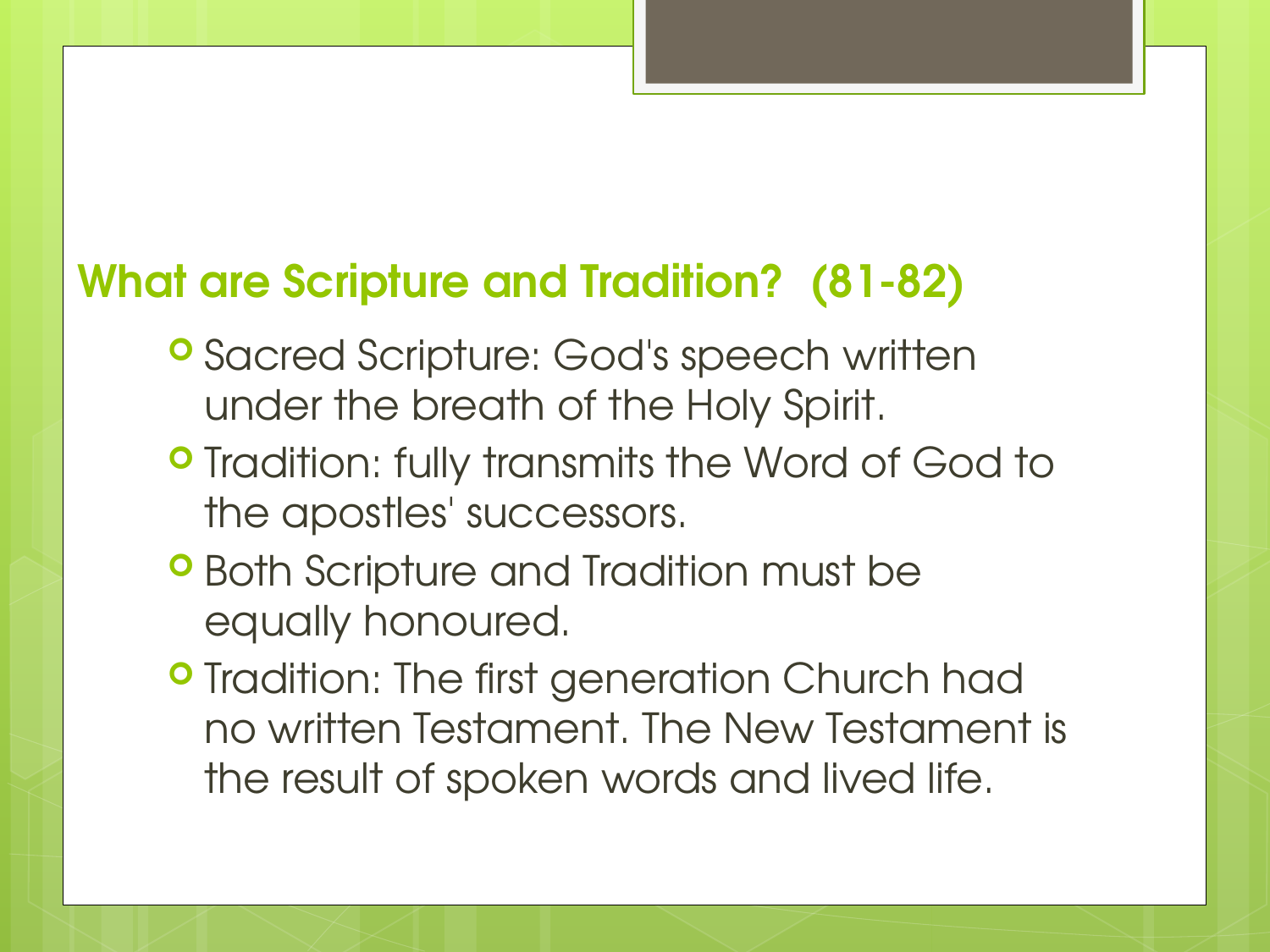

# What are Scripture and Tradition?  (81-82)
Sacred Scripture: God's speech written under the breath of the Holy Spirit.
Tradition: fully transmits the Word of God to the apostles' successors.
Both Scripture and Tradition must be equally honoured.
Tradition: The first generation Church had no written Testament. The New Testament is the result of spoken words and lived life.